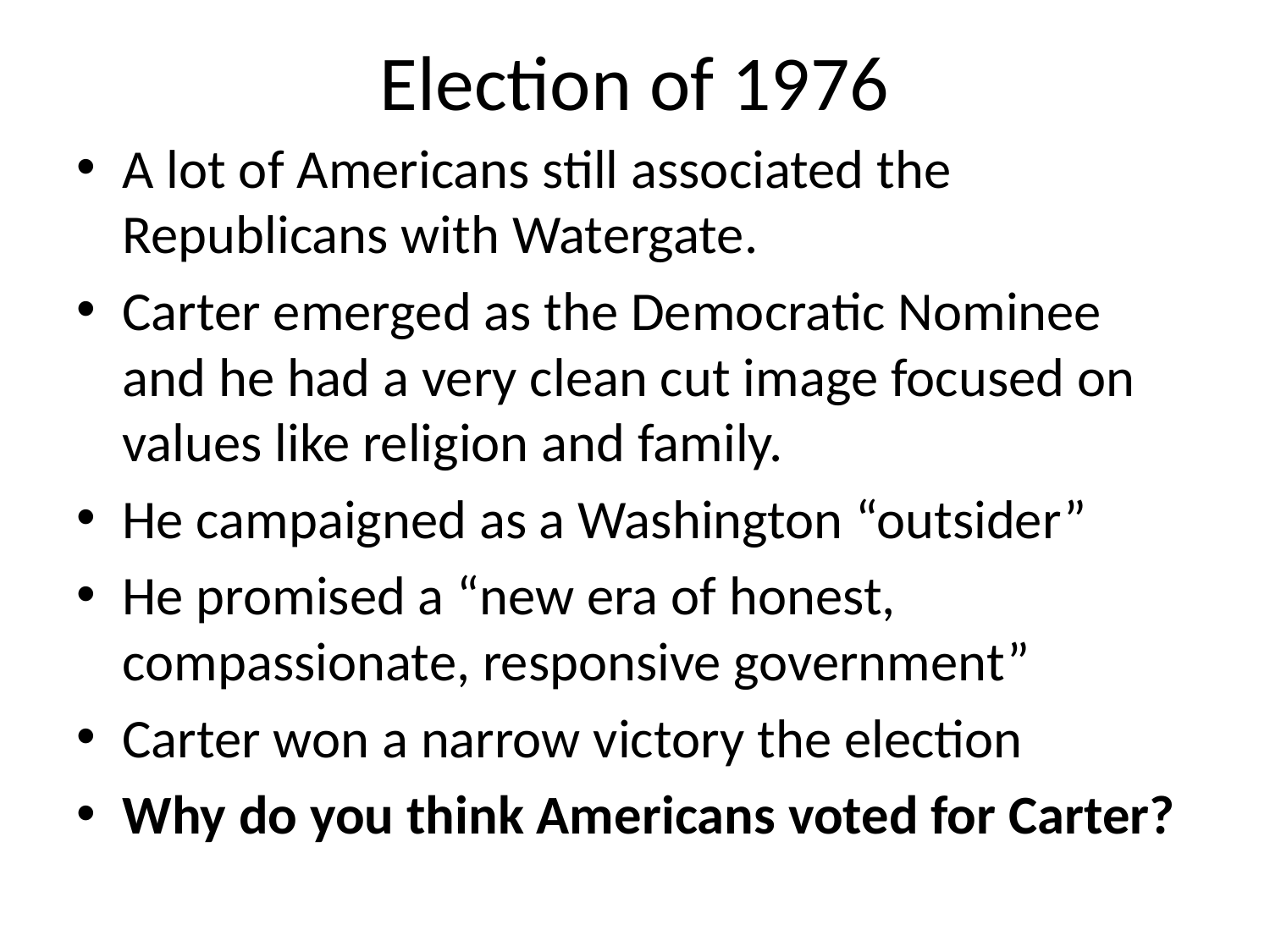

# Election of 1976
A lot of Americans still associated the Republicans with Watergate.
Carter emerged as the Democratic Nominee and he had a very clean cut image focused on values like religion and family.
He campaigned as a Washington “outsider”
He promised a “new era of honest, compassionate, responsive government”
Carter won a narrow victory the election
Why do you think Americans voted for Carter?